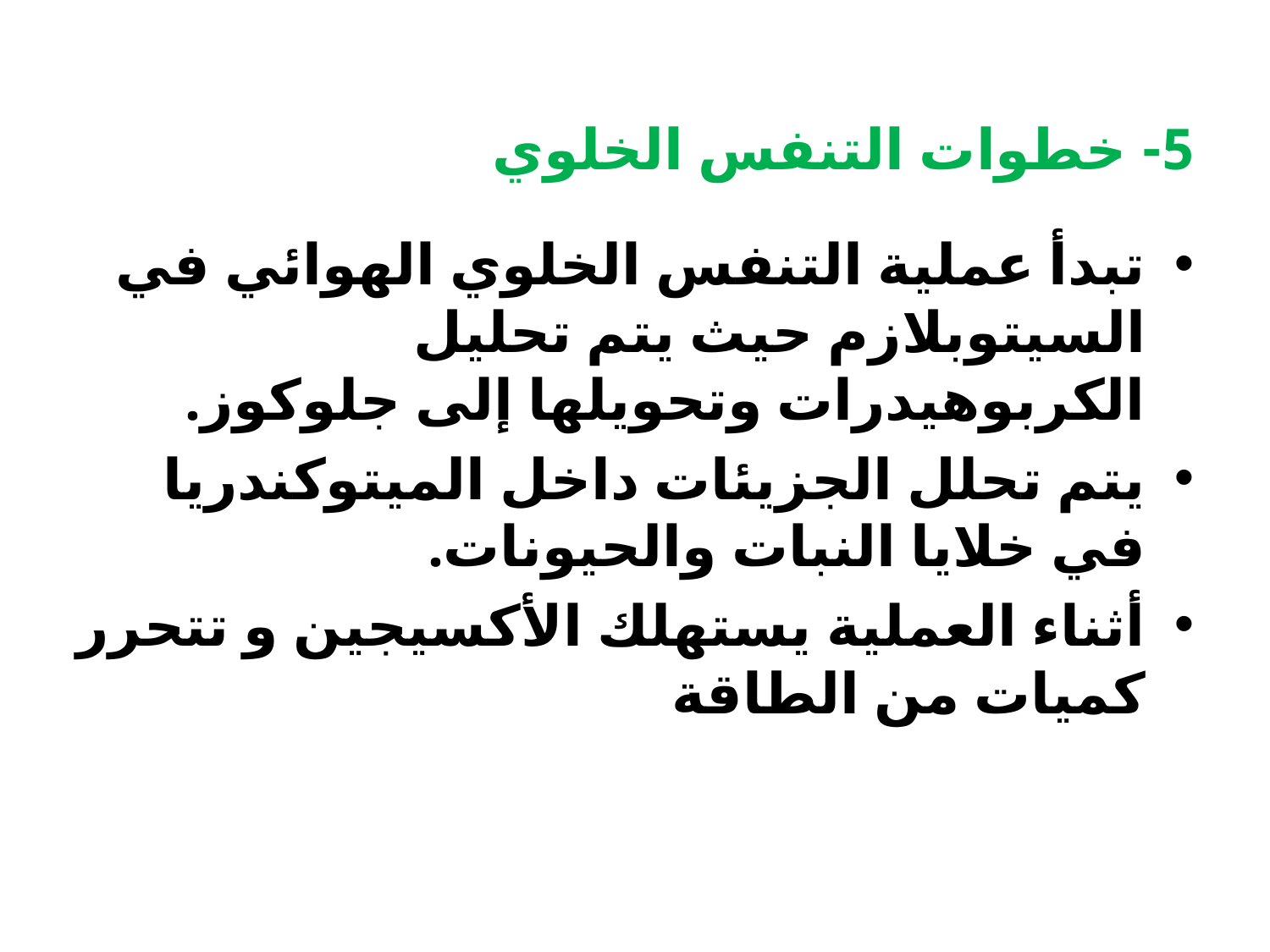

# 5- خطوات التنفس الخلوي
تبدأ عملية التنفس الخلوي الهوائي في السيتوبلازم حيث يتم تحليل الكربوهيدرات وتحويلها إلى جلوكوز.
يتم تحلل الجزيئات داخل الميتوكندريا في خلايا النبات والحيونات.
أثناء العملية يستهلك الأكسيجين و تتحرر كميات من الطاقة